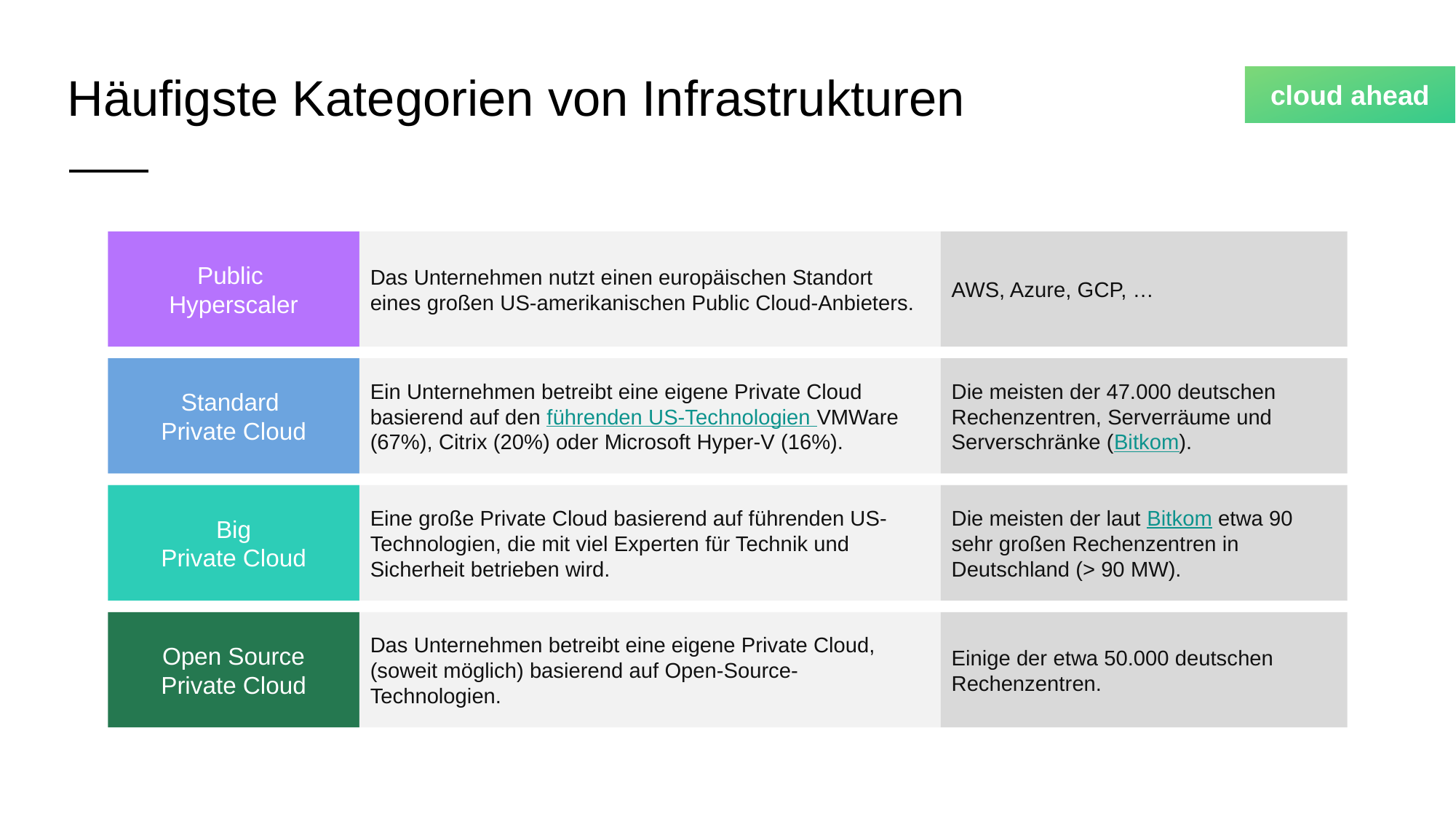

# Häufigste Kategorien von Infrastrukturen
Public
Hyperscaler
Das Unternehmen nutzt einen europäischen Standort eines großen US-amerikanischen Public Cloud-Anbieters.
AWS, Azure, GCP, …
Standard
Private Cloud
Ein Unternehmen betreibt eine eigene Private Cloud basierend auf den führenden US-Technologien VMWare (67%), Citrix (20%) oder Microsoft Hyper-V (16%).
Die meisten der 47.000 deutschen Rechenzentren, Serverräume und Serverschränke (Bitkom).
Big
Private Cloud
Eine große Private Cloud basierend auf führenden US-Technologien, die mit viel Experten für Technik und Sicherheit betrieben wird.
Die meisten der laut Bitkom etwa 90 sehr großen Rechenzentren in Deutschland (> 90 MW).
Open Source
Private Cloud
Das Unternehmen betreibt eine eigene Private Cloud, (soweit möglich) basierend auf Open-Source-Technologien.
Einige der etwa 50.000 deutschen Rechenzentren.